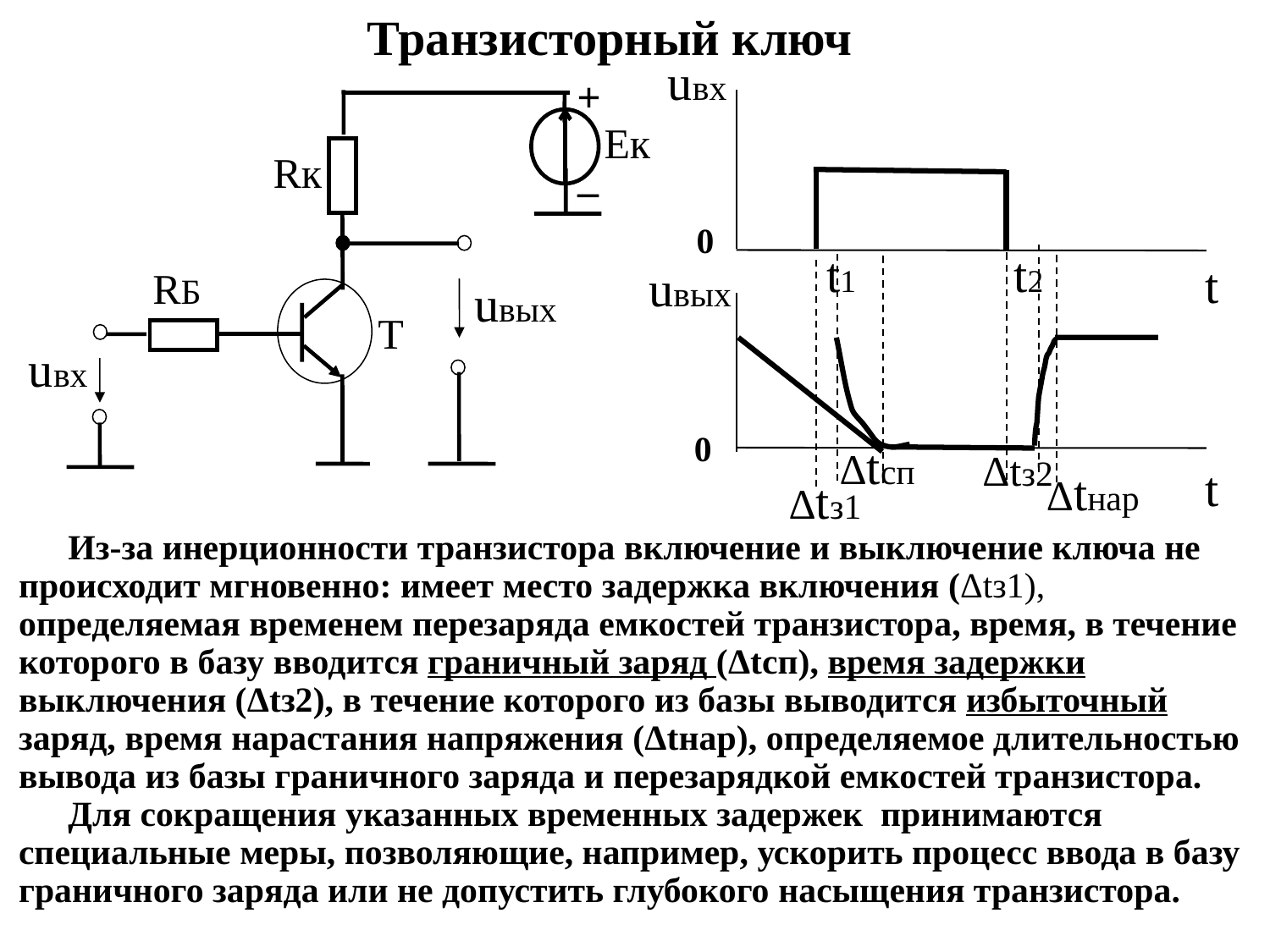

Транзисторный ключ
uвх
+

Eк
Rк

RБ
uвых

T

uвх

‒
0
t2
t1
t
uвых

0
Δtсп
Δtз2
t
Δtнар
Δtз1
Из-за инерционности транзистора включение и выключение ключа не происходит мгновенно: имеет место задержка включения (Δtз1), определяемая временем перезаряда емкостей транзистора, время, в течение которого в базу вводится граничный заряд (Δtсп), время задержки выключения (Δtз2), в течение которого из базы выводится избыточный заряд, время нарастания напряжения (Δtнар), определяемое длительностью вывода из базы граничного заряда и перезарядкой емкостей транзистора.
Для сокращения указанных временных задержек  принимаются специальные меры, позволяющие, например, ускорить процесс ввода в базу граничного заряда или не допустить глубокого насыщения транзистора.